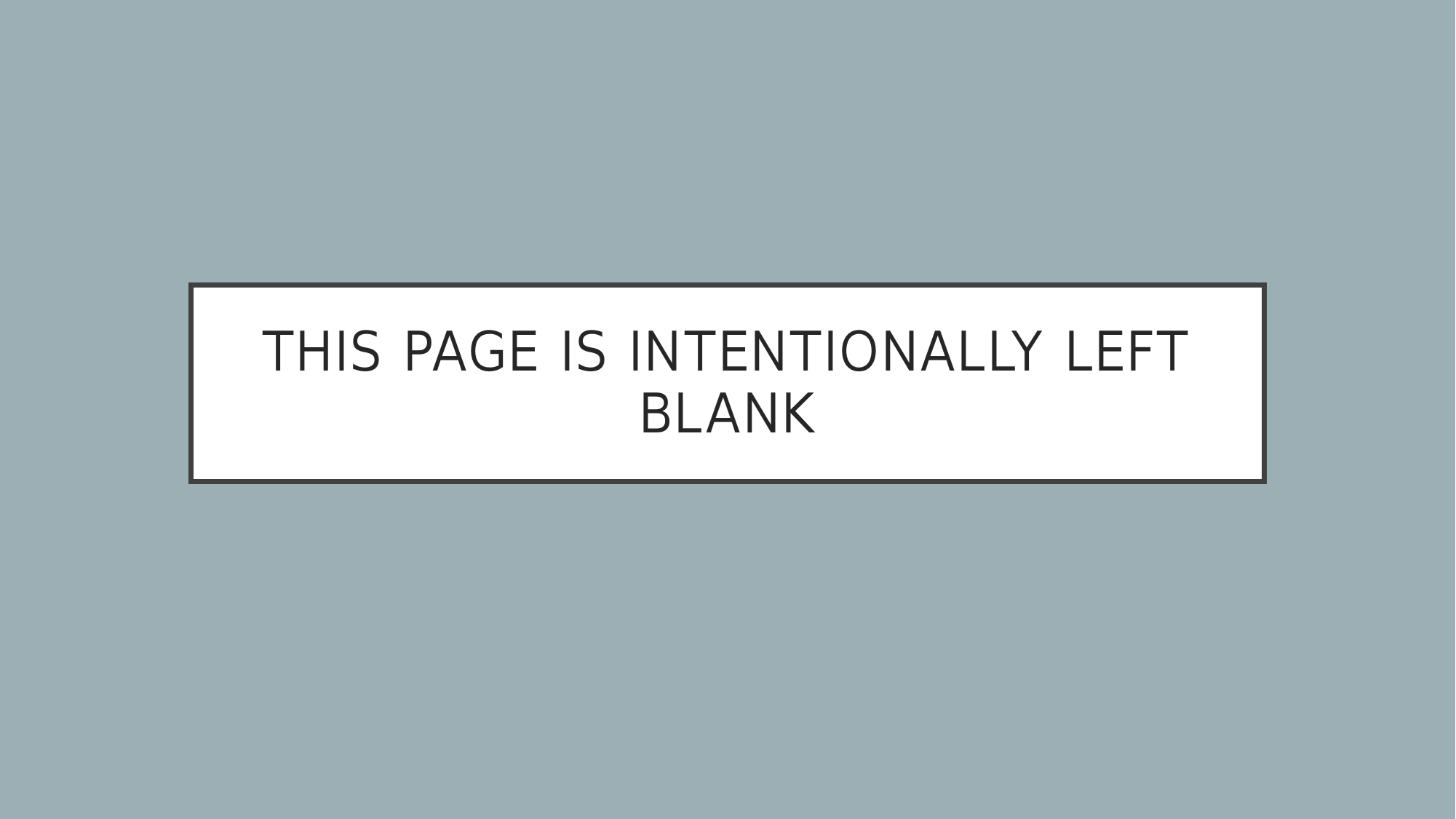

# This Page is intentionally left blank